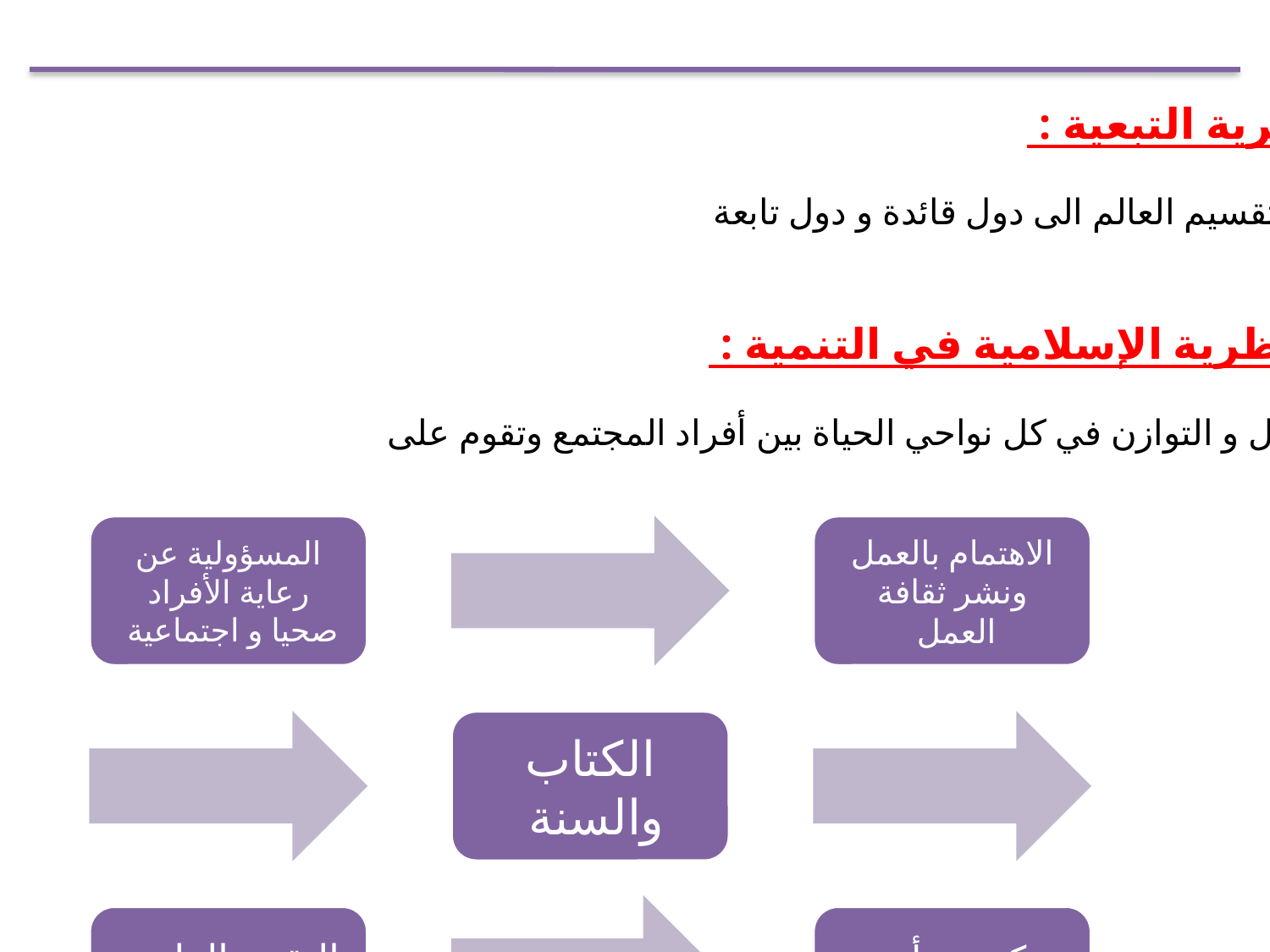

نظرية التبعية :

يتم تقسيم العالم الى دول قائدة و دول تابعة

النظرية الإسلامية في التنمية :

العدل و التوازن في كل نواحي الحياة بين أفراد المجتمع وتقوم على

الكتاب والسنة